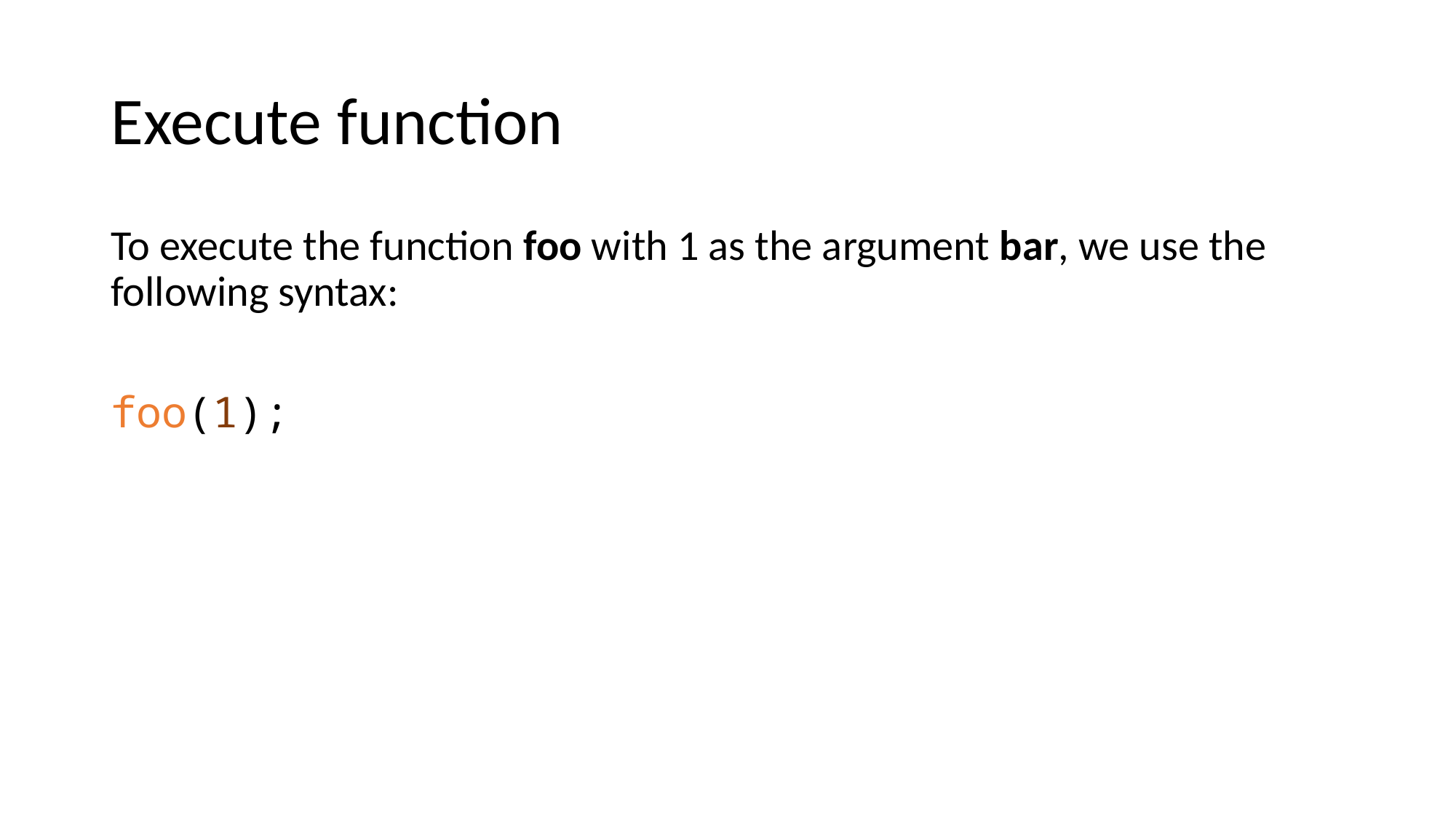

# Execute function
To execute the function foo with 1 as the argument bar, we use the following syntax:

foo(1);